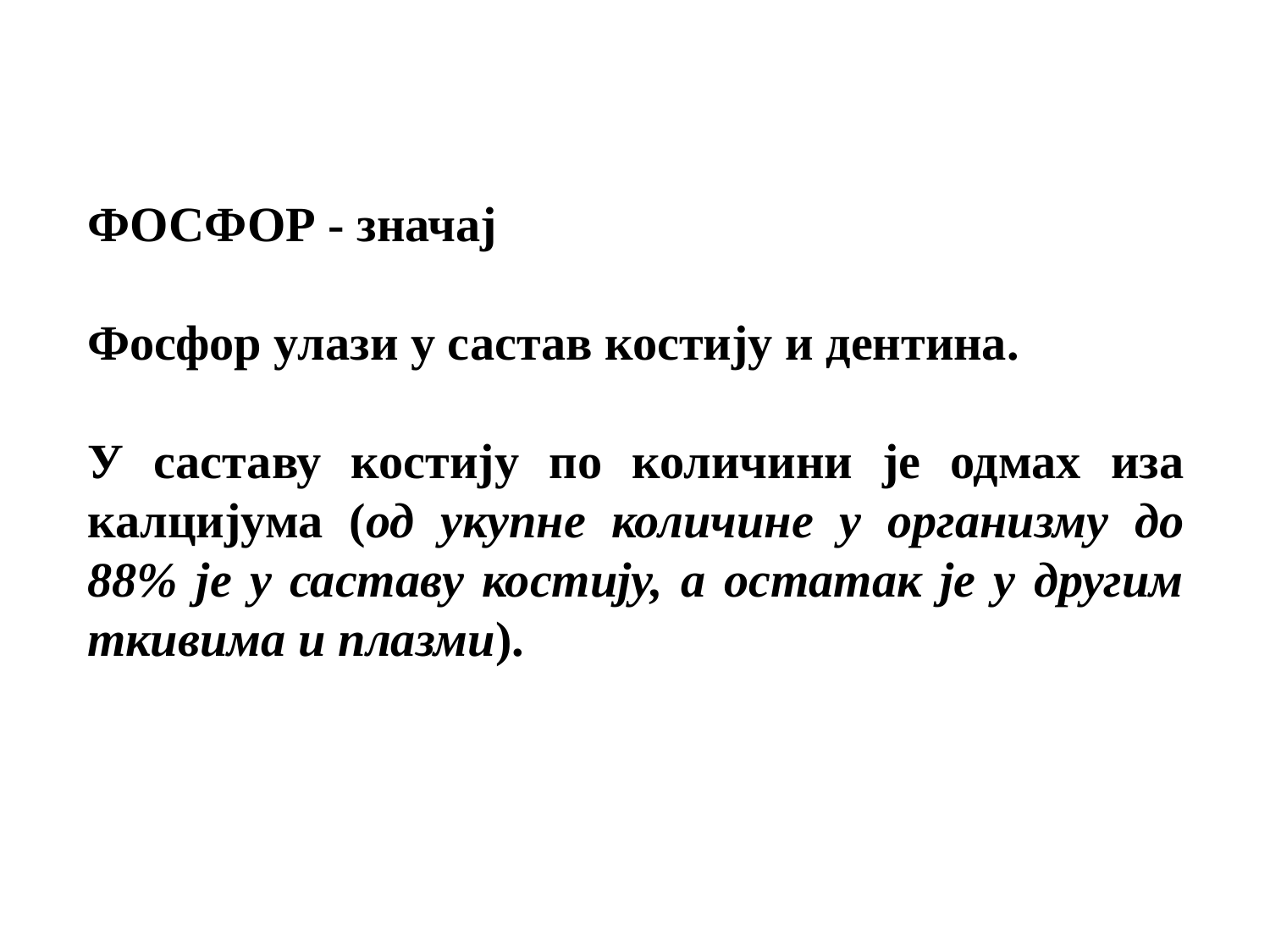

ФОСФОР - значај

Фосфор улази у састав костију и дентина.

У саставу костију по количини је одмах иза калцијума (од укупне количине у организму до 88% је у саставу костију, а остатак је у другим ткивима и плазми).